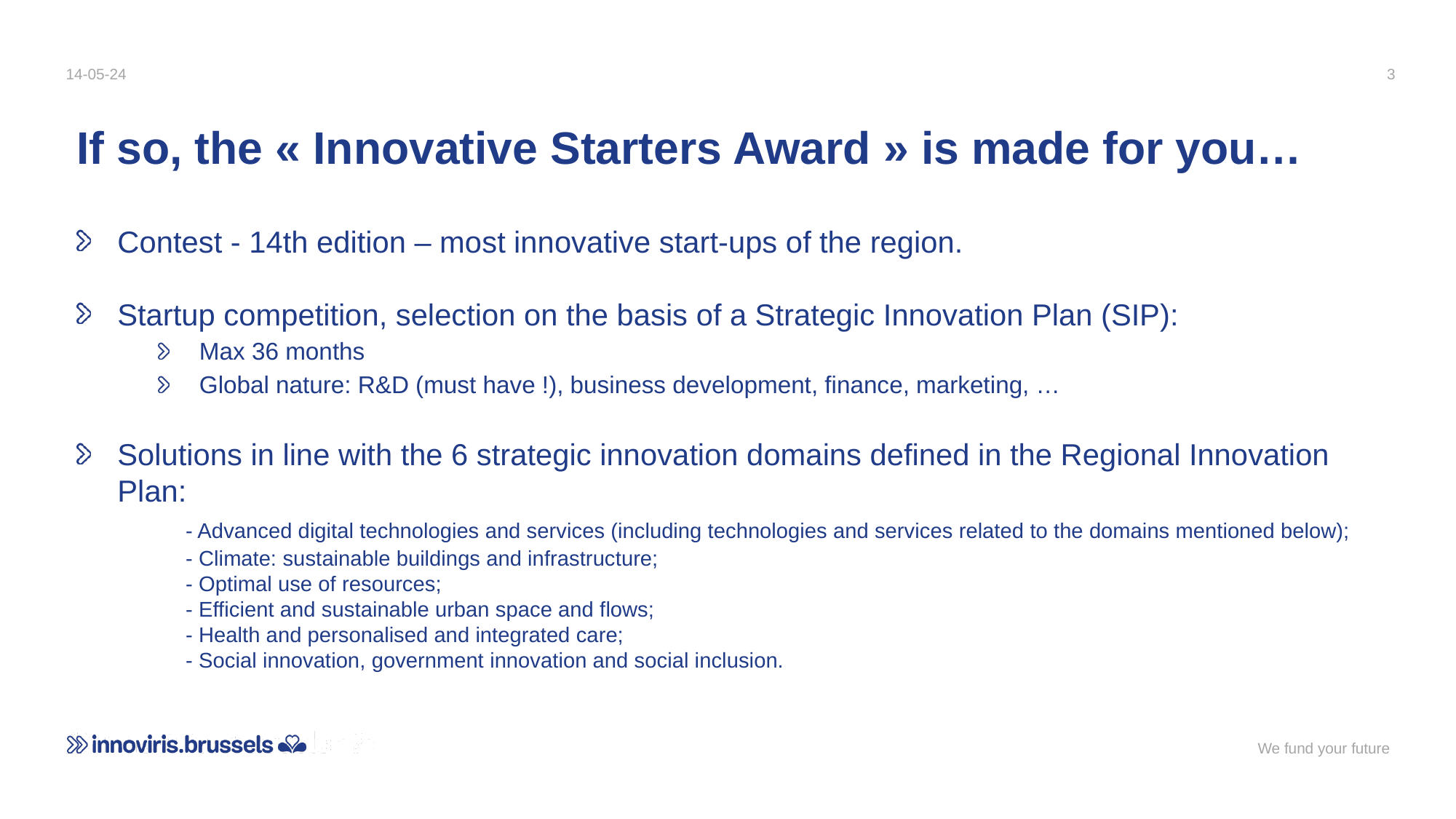

14-05-24
3
If so, the « Innovative Starters Award » is made for you…

Contest - 14th edition – most innovative start-ups of the region.

Startup competition, selection on the basis of a Strategic Innovation Plan (SIP):
Max 36 months
Global nature: R&D (must have !), business development, finance, marketing, …

Solutions in line with the 6 strategic innovation domains defined in the Regional Innovation Plan:
	- Advanced digital technologies and services (including technologies and services related to the domains mentioned below);
  	- Climate: sustainable buildings and infrastructure;
	- Optimal use of resources;
	- Efficient and sustainable urban space and flows;
	- Health and personalised and integrated care;
	- Social innovation, government innovation and social inclusion.

We fund your future